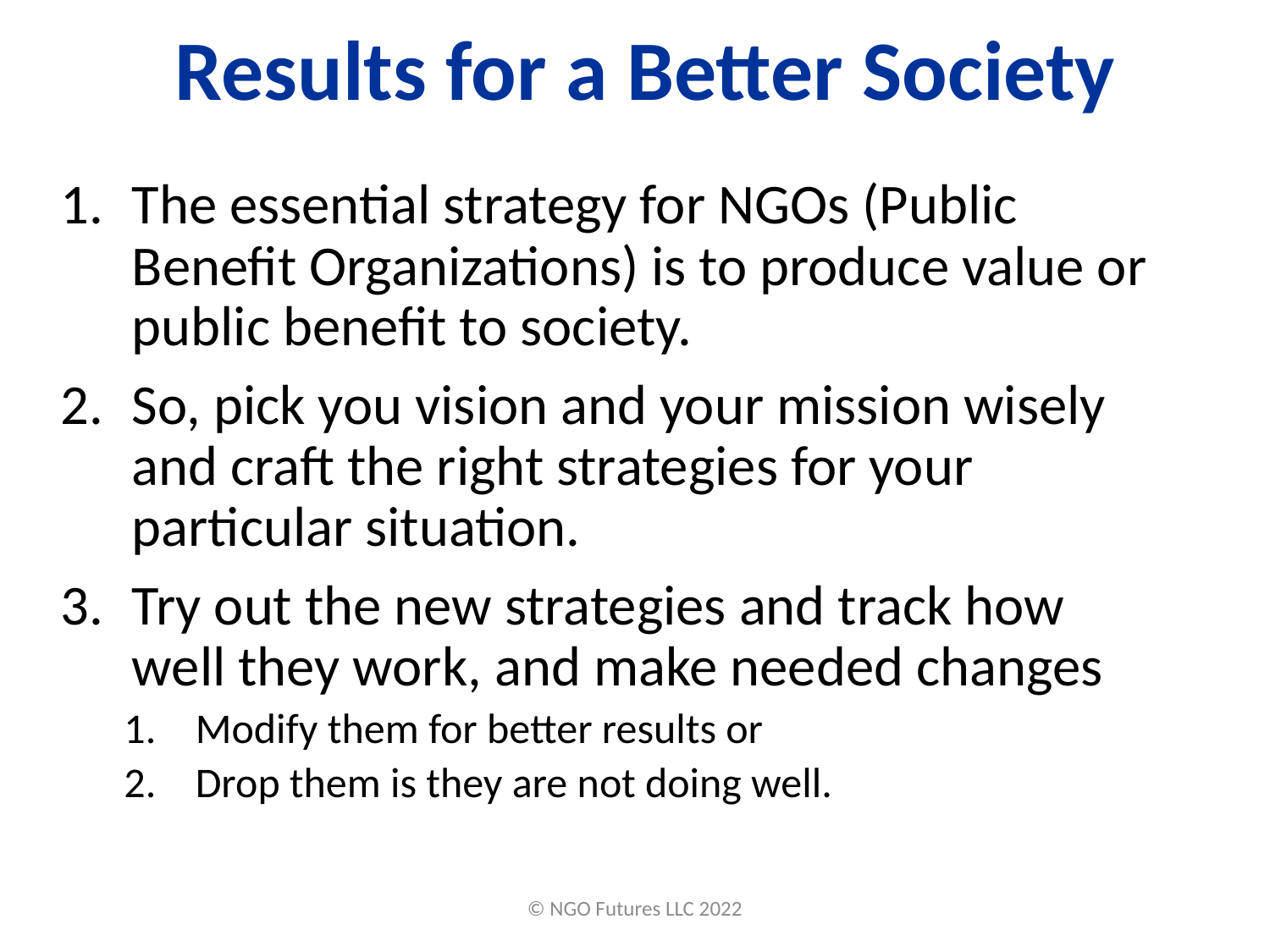

# Results for a Better Society
The essential strategy for NGOs (Public Benefit Organizations) is to produce value or public benefit to society.
So, pick you vision and your mission wisely and craft the right strategies for your particular situation.
Try out the new strategies and track how well they work, and make needed changes
Modify them for better results or
Drop them is they are not doing well.
© NGO Futures LLC 2022